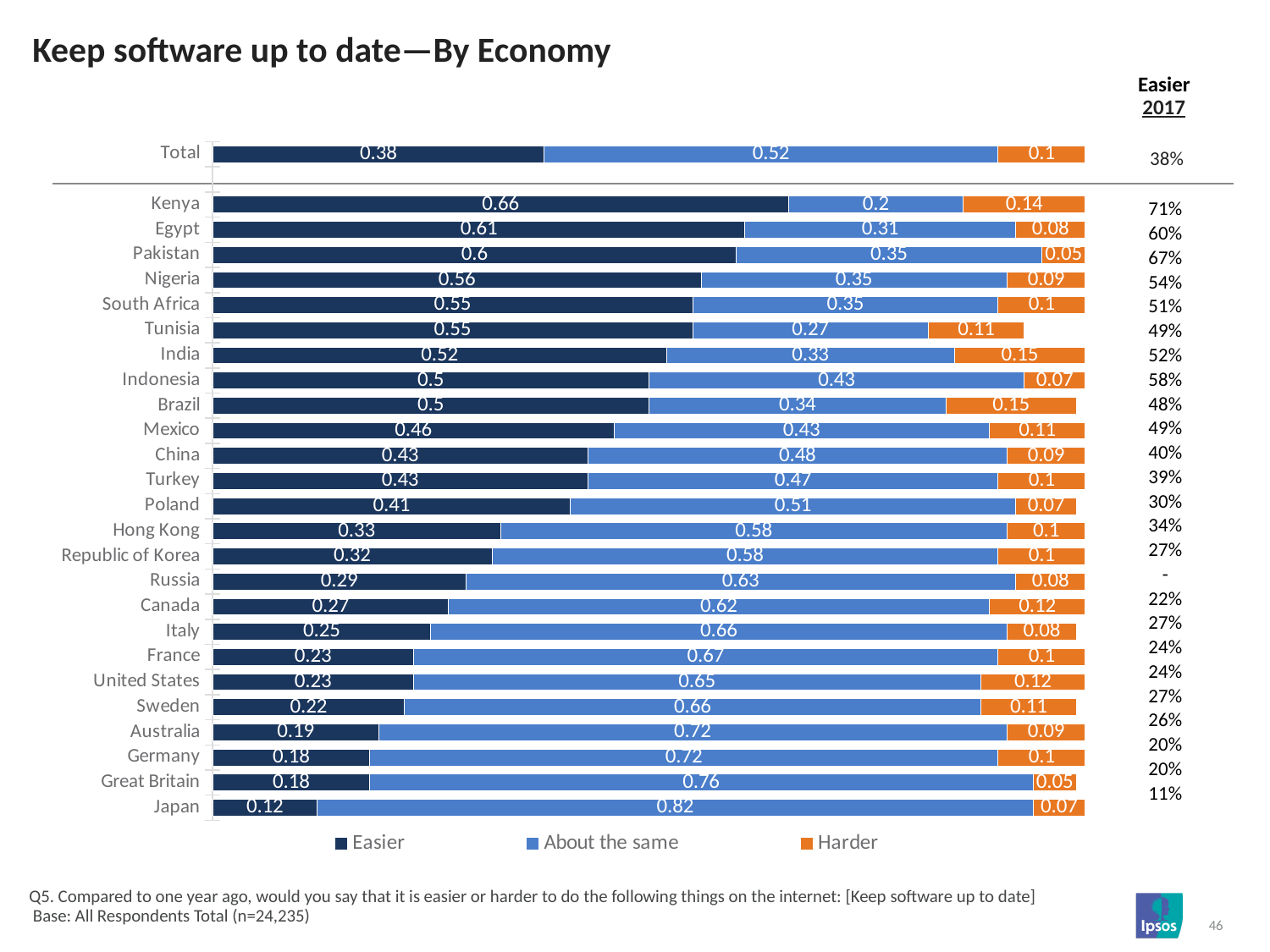

# Keep software up to date—By Economy
| Easier |
| --- |
| 2017 |

### Chart

| Category | Easier | About the same | Harder |
|---|---|---|---|
| Total | 0.38 | 0.52 | 0.1 |
|  | None | None | None |
| Kenya | 0.66 | 0.2 | 0.14 |
| Egypt | 0.61 | 0.31 | 0.08 |
| Pakistan | 0.6 | 0.35 | 0.05 |
| Nigeria | 0.56 | 0.35 | 0.09 |
| South Africa | 0.55 | 0.35 | 0.1 |
| Tunisia | 0.55 | 0.27 | 0.11 |
| India | 0.52 | 0.33 | 0.15 |
| Indonesia | 0.5 | 0.43 | 0.07 |
| Brazil | 0.5 | 0.34 | 0.15 |
| Mexico | 0.46 | 0.43 | 0.11 |
| China | 0.43 | 0.48 | 0.09 |
| Turkey | 0.43 | 0.47 | 0.1 |
| Poland | 0.41 | 0.51 | 0.07 |
| Hong Kong | 0.33 | 0.58 | 0.1 |
| Republic of Korea | 0.32 | 0.58 | 0.1 |
| Russia | 0.29 | 0.63 | 0.08 |
| Canada | 0.27 | 0.62 | 0.12 |
| Italy | 0.25 | 0.66 | 0.08 |
| France | 0.23 | 0.67 | 0.1 |
| United States | 0.23 | 0.65 | 0.12 |
| Sweden | 0.22 | 0.66 | 0.11 |
| Australia | 0.19 | 0.72 | 0.09 |
| Germany | 0.18 | 0.72 | 0.1 |
| Great Britain | 0.18 | 0.76 | 0.05 |
| Japan | 0.12 | 0.82 | 0.07 |
38%
| 71% |
| --- |
| 60% |
| 67% |
| 54% |
| 51% |
| 49% |
| 52% |
| 58% |
| 48% |
| 49% |
| 40% |
| 39% |
| 30% |
| 34% |
| 27% |
| - |
| 22% |
| 27% |
| 24% |
| 24% |
| 27% |
| 26% |
| 20% |
| 20% |
| 11% |
Q5. Compared to one year ago, would you say that it is easier or harder to do the following things on the internet: [Keep software up to date]  Base: All Respondents Total (n=24,235)